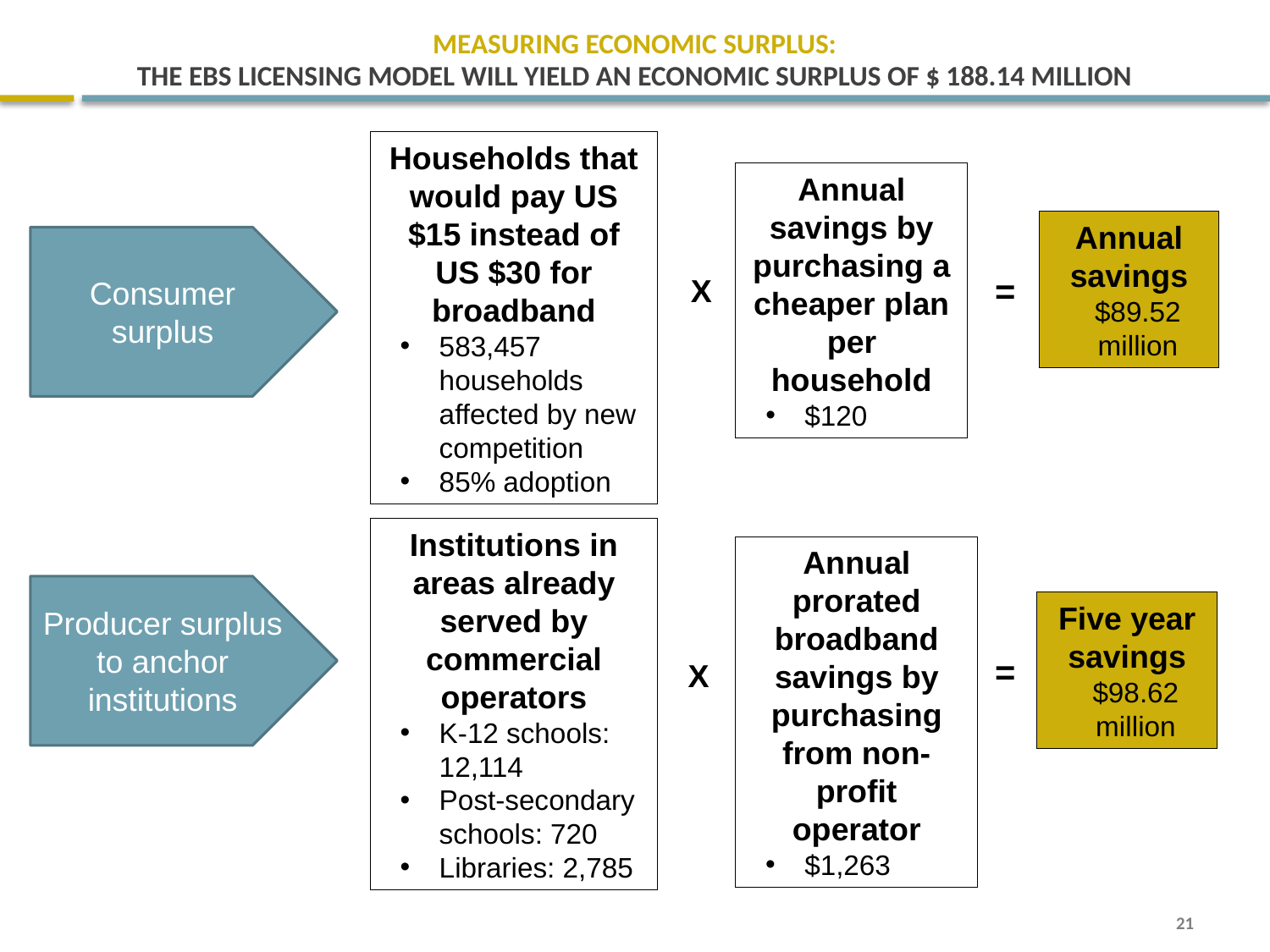

# MEASURING ECONOMIC SURPLUS: THE EBS LICENSING MODEL WILL YIELD AN ECONOMIC SURPLUS OF $ 188.14 MILLION
Households that would pay US $15 instead of US $30 for broadband
583,457 households affected by new competition
85% adoption
Annual savings by purchasing a cheaper plan per household
$120
Annual savings
$89.52 million
Consumer surplus
=
X
Institutions in areas already served by commercial operators
K-12 schools: 12,114
Post-secondary schools: 720
Libraries: 2,785
Annual prorated broadband savings by purchasing from non-profit operator
$1,263
Producer surplus to anchor institutions
Five year savings
$98.62 million
=
X